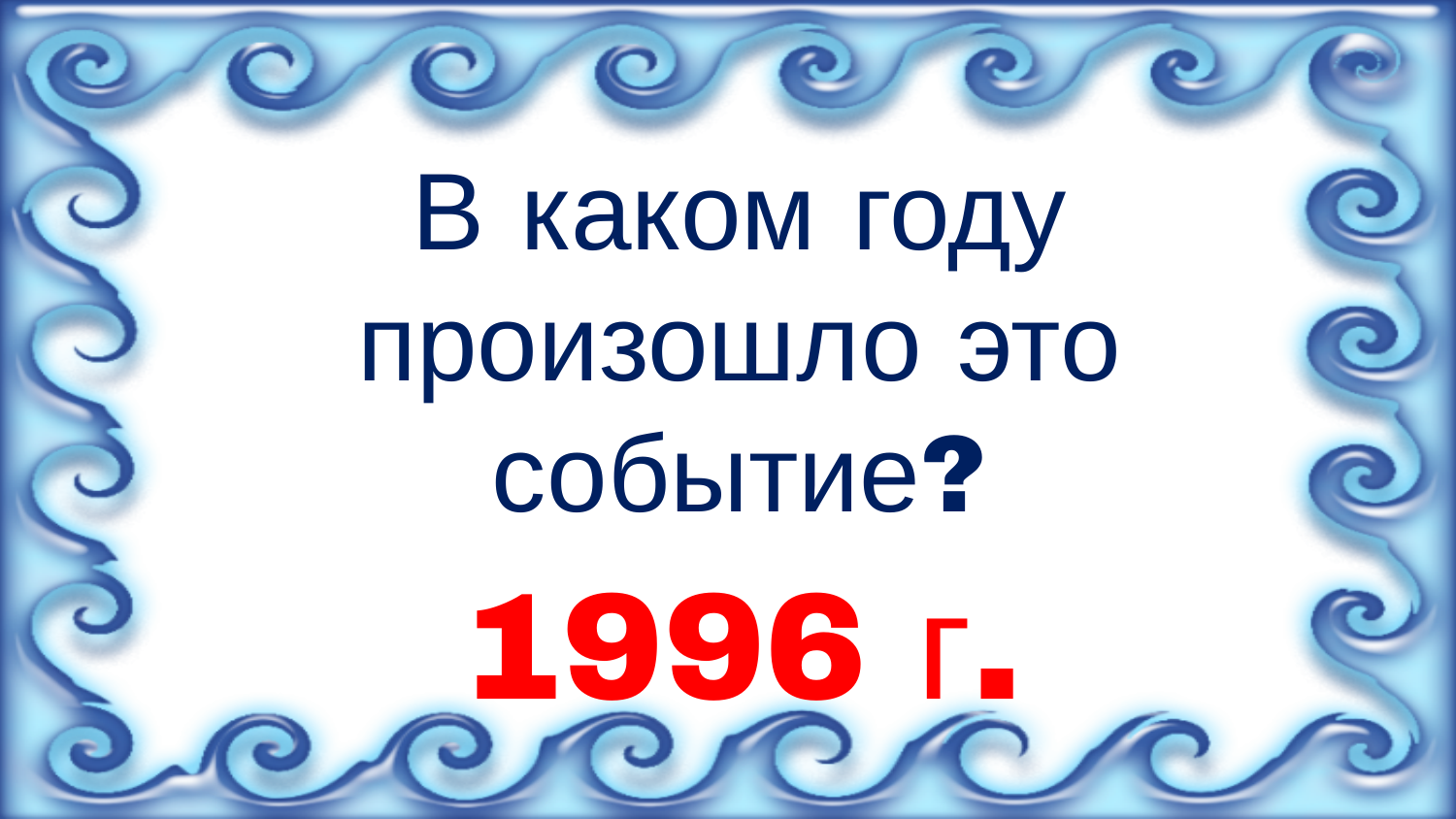

В каком году произошло это событие?
1996 г.